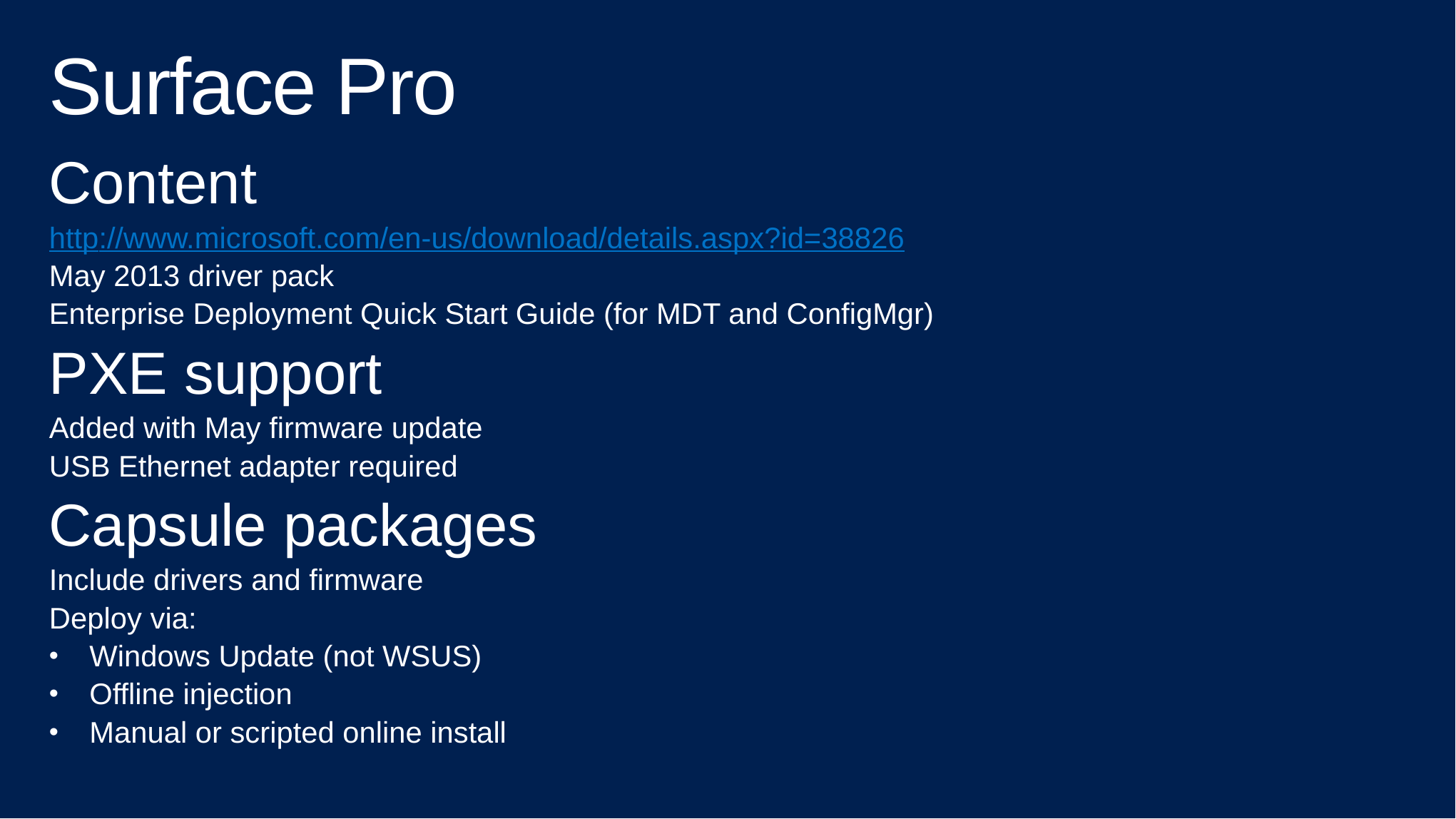

# Surface Pro
Content
http://www.microsoft.com/en-us/download/details.aspx?id=38826
May 2013 driver pack
Enterprise Deployment Quick Start Guide (for MDT and ConfigMgr)
PXE support
Added with May firmware update
USB Ethernet adapter required
Capsule packages
Include drivers and firmware
Deploy via:
Windows Update (not WSUS)
Offline injection
Manual or scripted online install